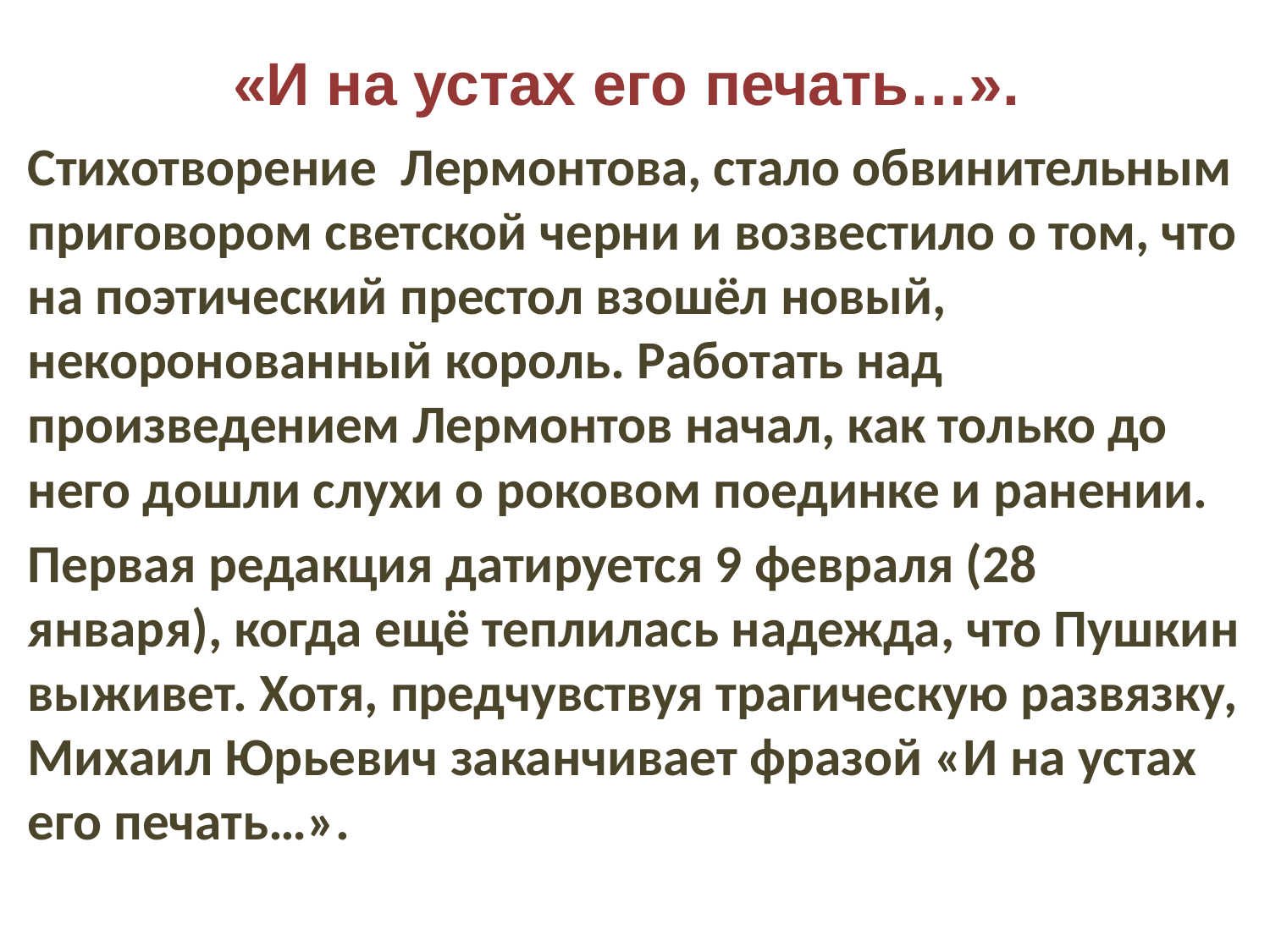

# «И на устах его печать…».
Стихотворение  Лермонтова, стало обвинительным приговором светской черни и возвестило о том, что на поэтический престол взошёл новый, некоронованный король. Работать над произведением Лермонтов начал, как только до него дошли слухи о роковом поединке и ранении.
Первая редакция датируется 9 февраля (28 января), когда ещё теплилась надежда, что Пушкин выживет. Хотя, предчувствуя трагическую развязку, Михаил Юрьевич заканчивает фразой «И на устах его печать…».